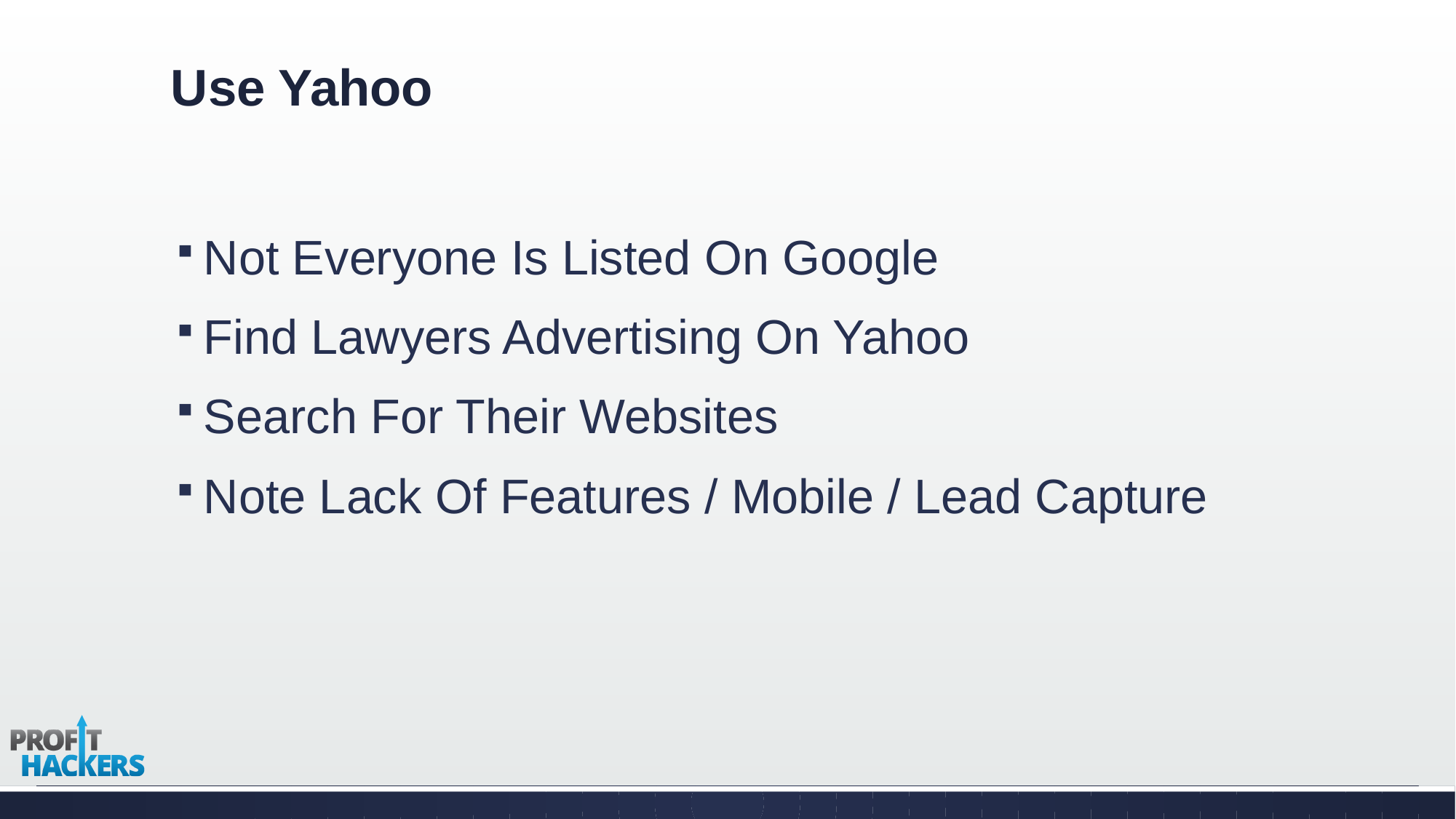

# Use Yahoo
Not Everyone Is Listed On Google
Find Lawyers Advertising On Yahoo
Search For Their Websites
Note Lack Of Features / Mobile / Lead Capture